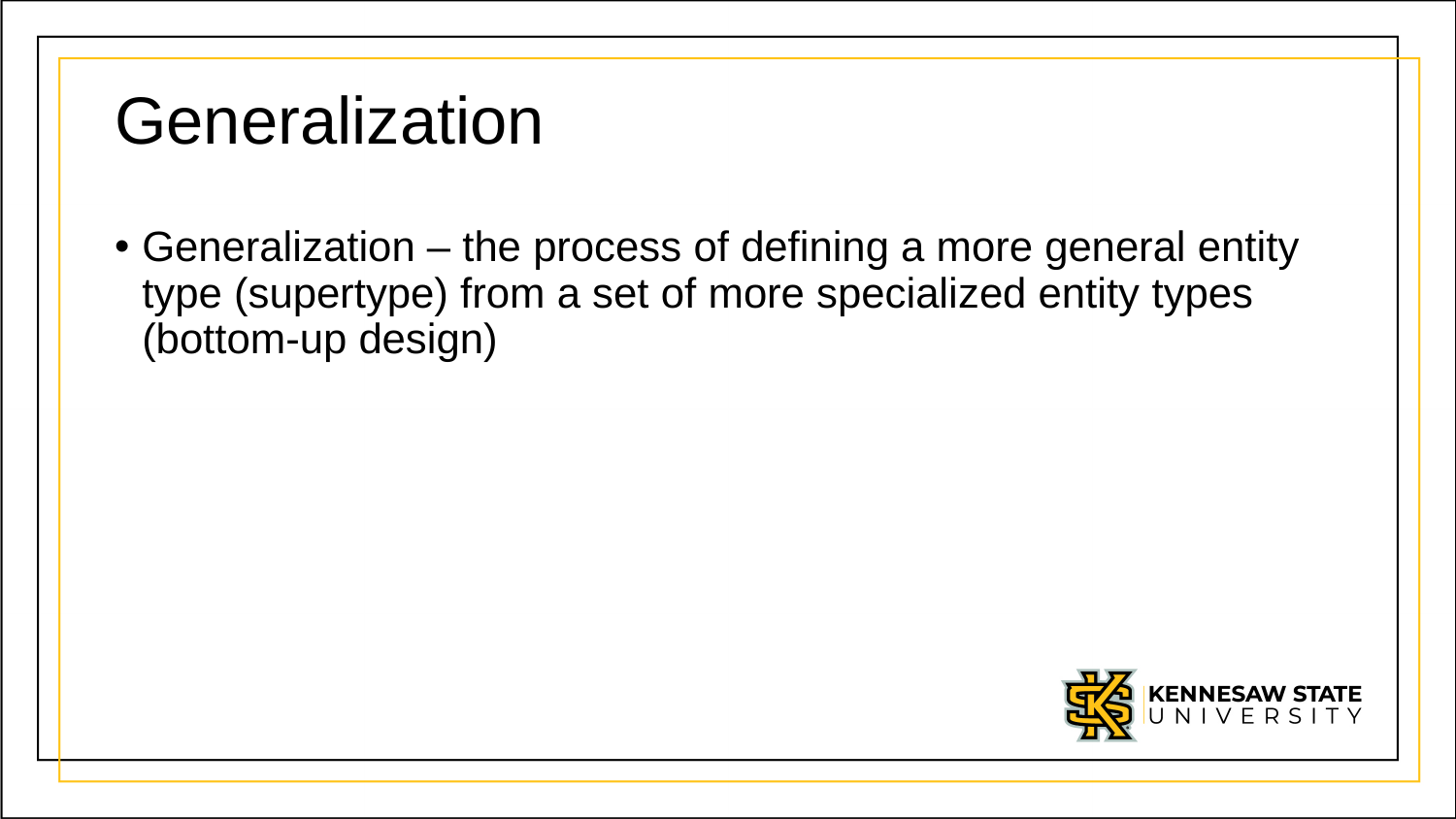

# Generalization
Generalization – the process of defining a more general entity type (supertype) from a set of more specialized entity types (bottom-up design)